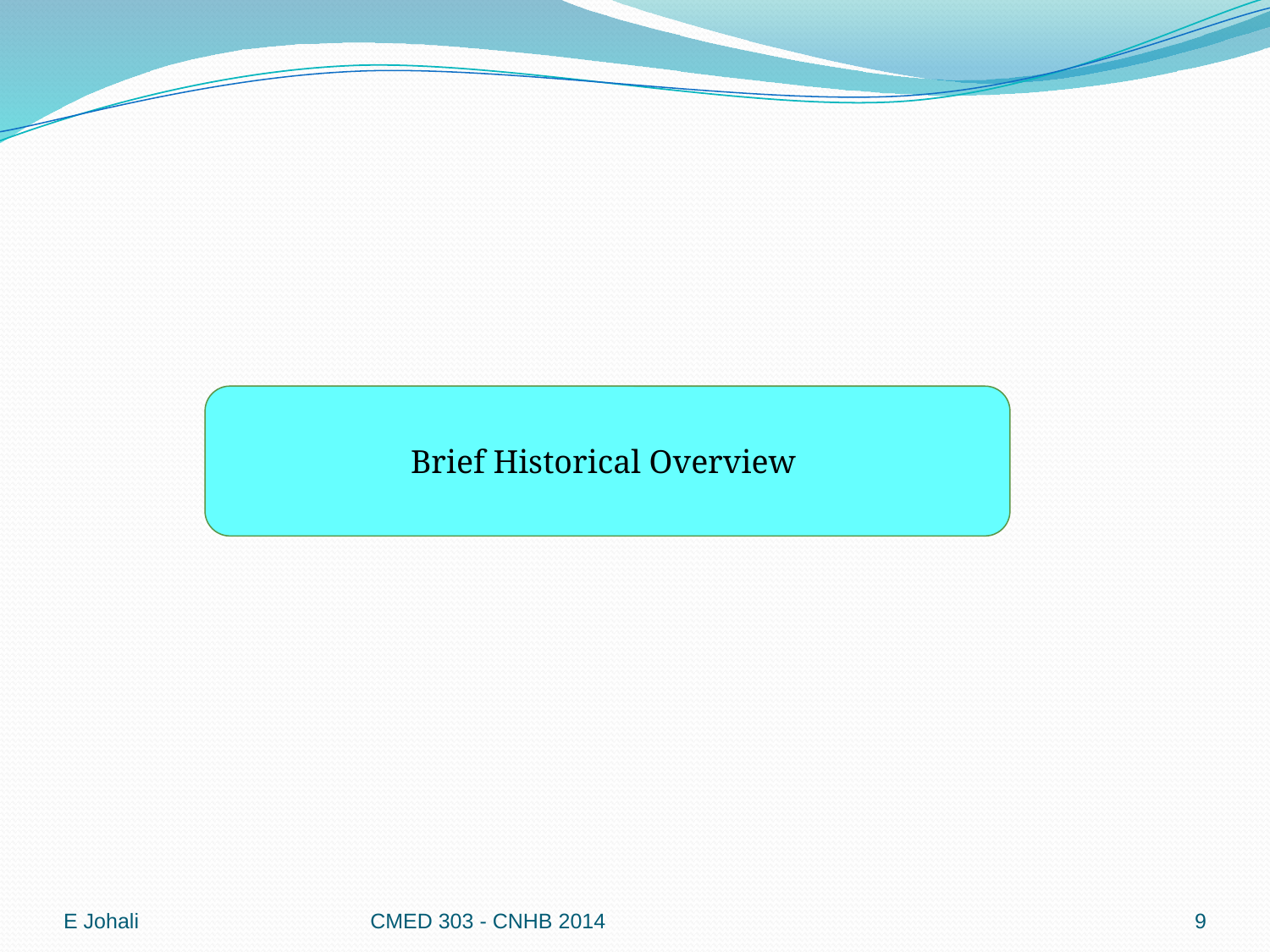

#

Brief Historical Overview
E Johali
CMED 303 - CNHB 2014
9